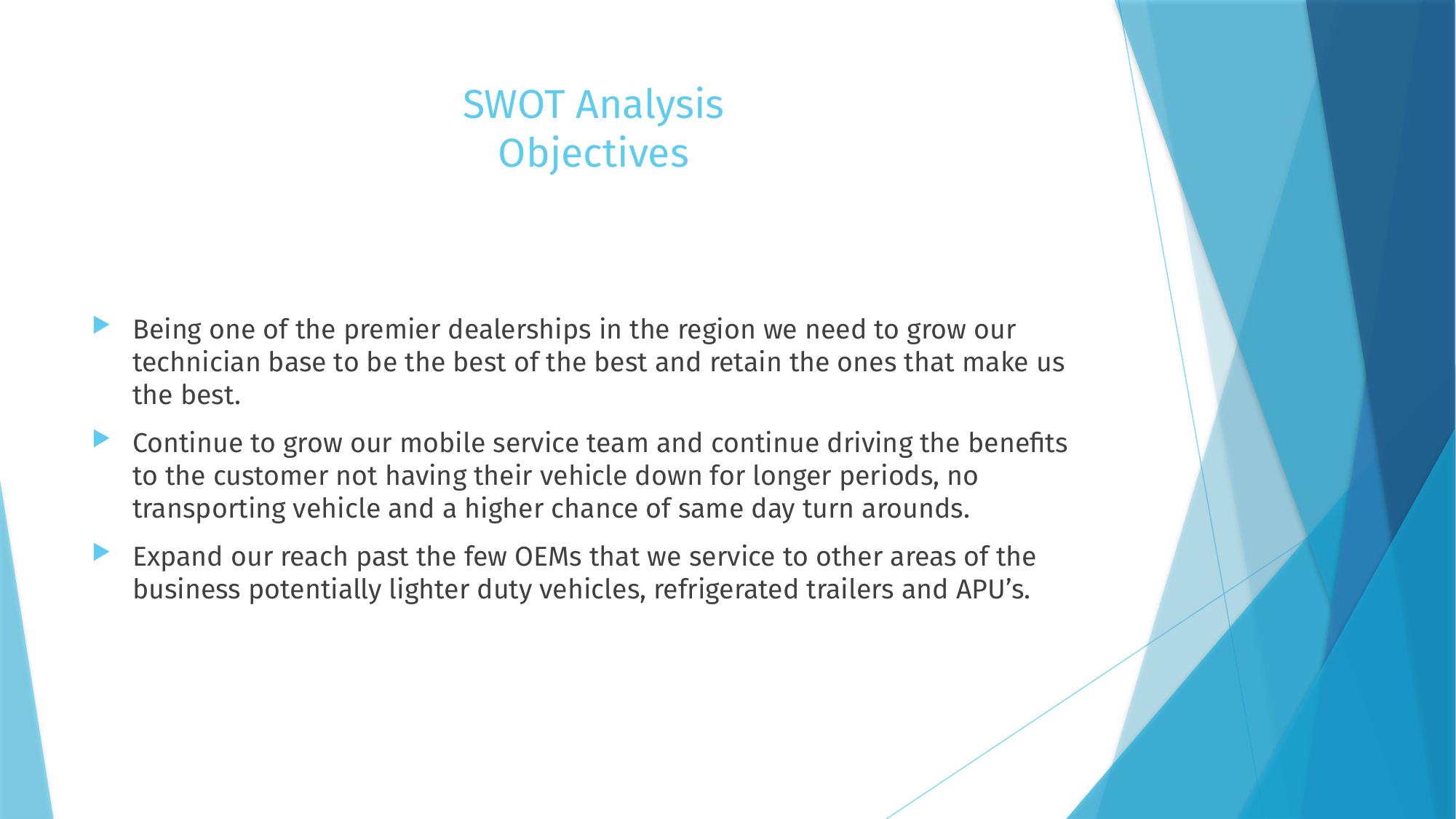

# SWOT Analysis Objectives

Being one of the premier dealerships in the region we need to grow our technician base to be the best of the best and retain the ones that make us the best.
Continue to grow our mobile service team and continue driving the benefits to the customer not having their vehicle down for longer periods, no transporting vehicle and a higher chance of same day turn arounds.
Expand our reach past the few OEMs that we service to other areas of the business potentially lighter duty vehicles, refrigerated trailers and APU’s.